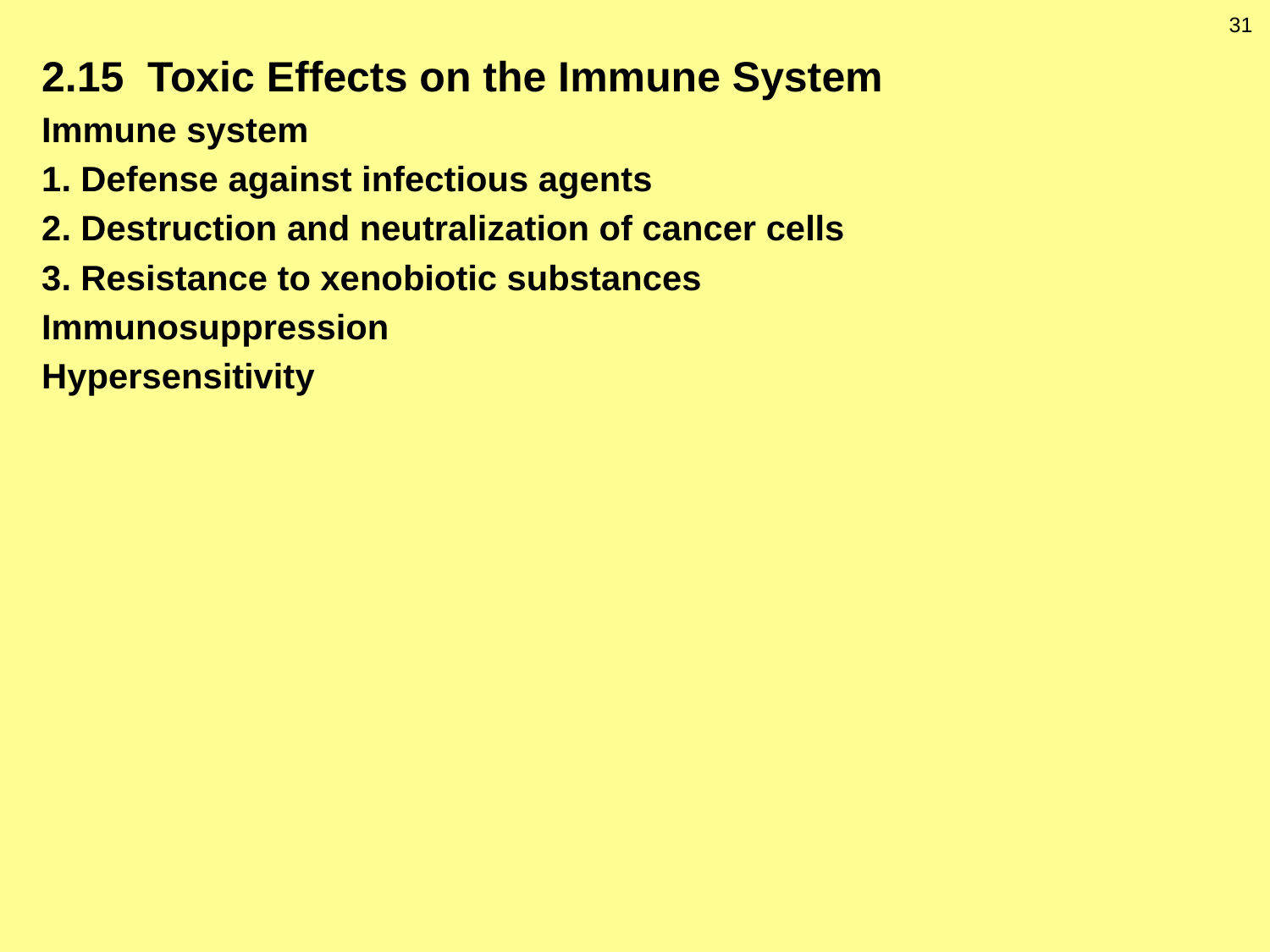

31
2.15  Toxic Effects on the Immune System
Immune system
1. Defense against infectious agents
2. Destruction and neutralization of cancer cells
3. Resistance to xenobiotic substances
Immunosuppression
Hypersensitivity